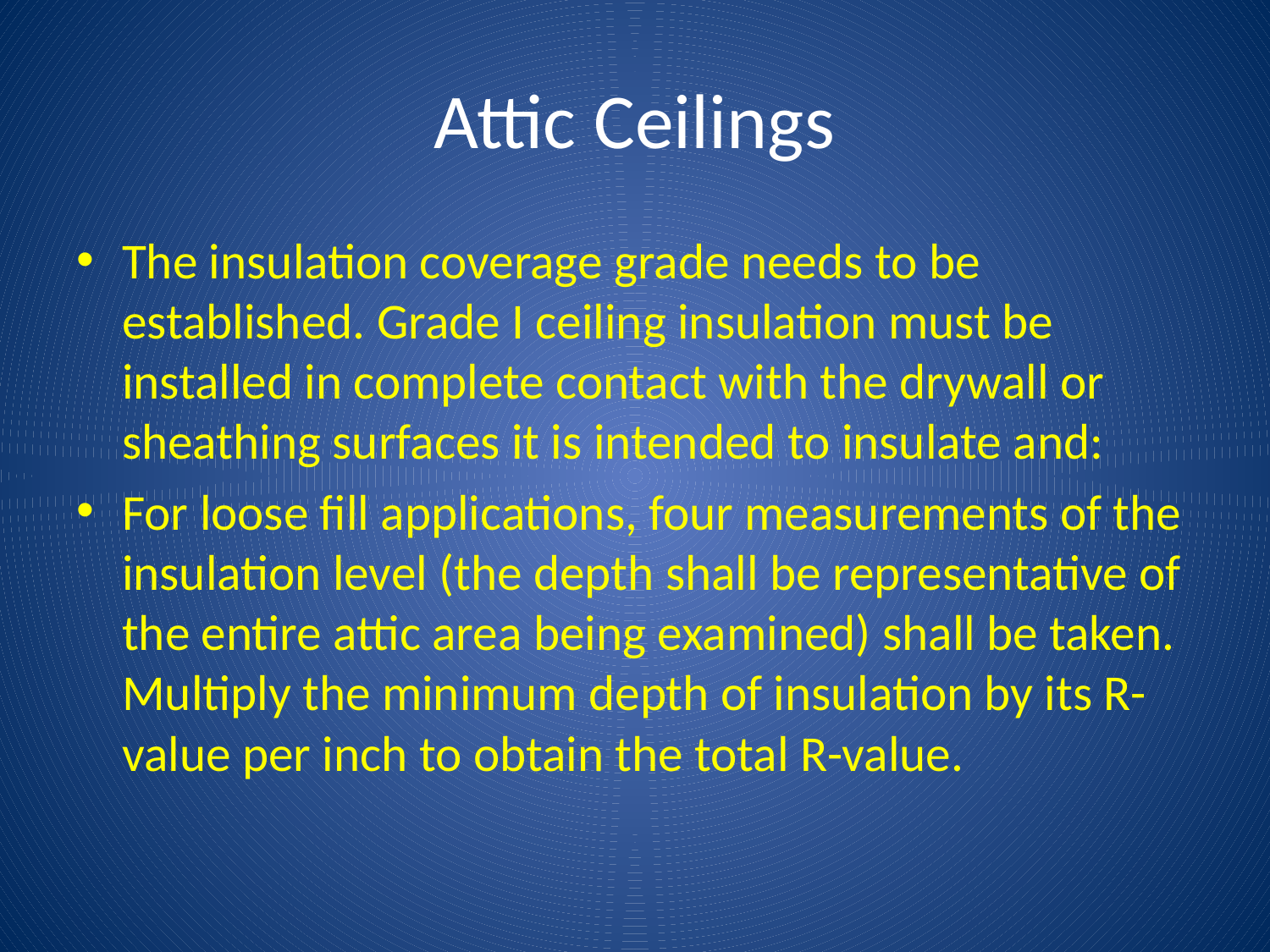

# Attic Ceilings
The insulation coverage grade needs to be established. Grade I ceiling insulation must be installed in complete contact with the drywall or sheathing surfaces it is intended to insulate and:
For loose fill applications, four measurements of the insulation level (the depth shall be representative of the entire attic area being examined) shall be taken. Multiply the minimum depth of insulation by its R-value per inch to obtain the total R-value.